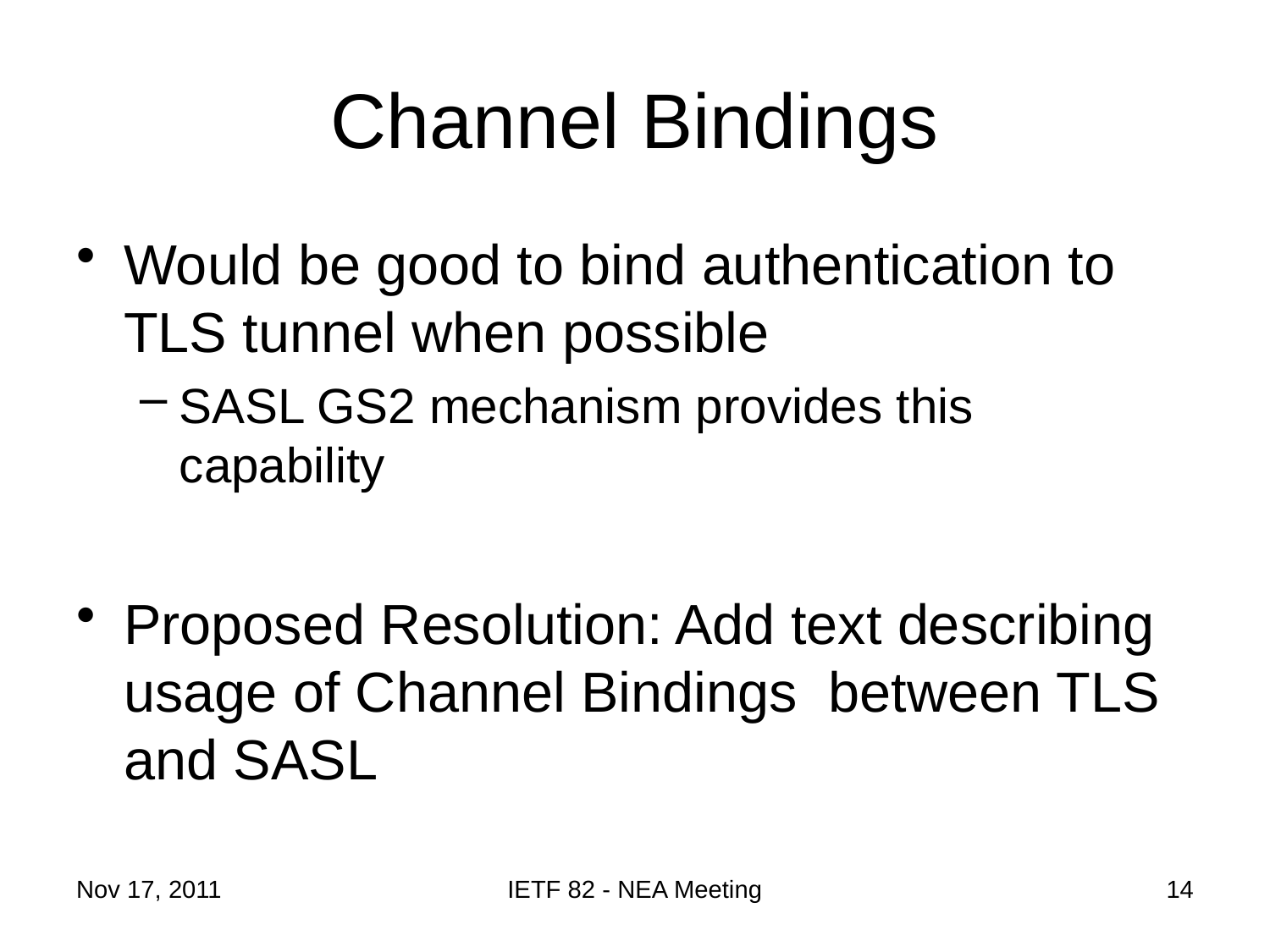

# Channel Bindings
Would be good to bind authentication to TLS tunnel when possible
SASL GS2 mechanism provides this capability

Proposed Resolution: Add text describing usage of Channel Bindings  between TLS and SASL
Nov 17, 2011
IETF 82 - NEA Meeting
14